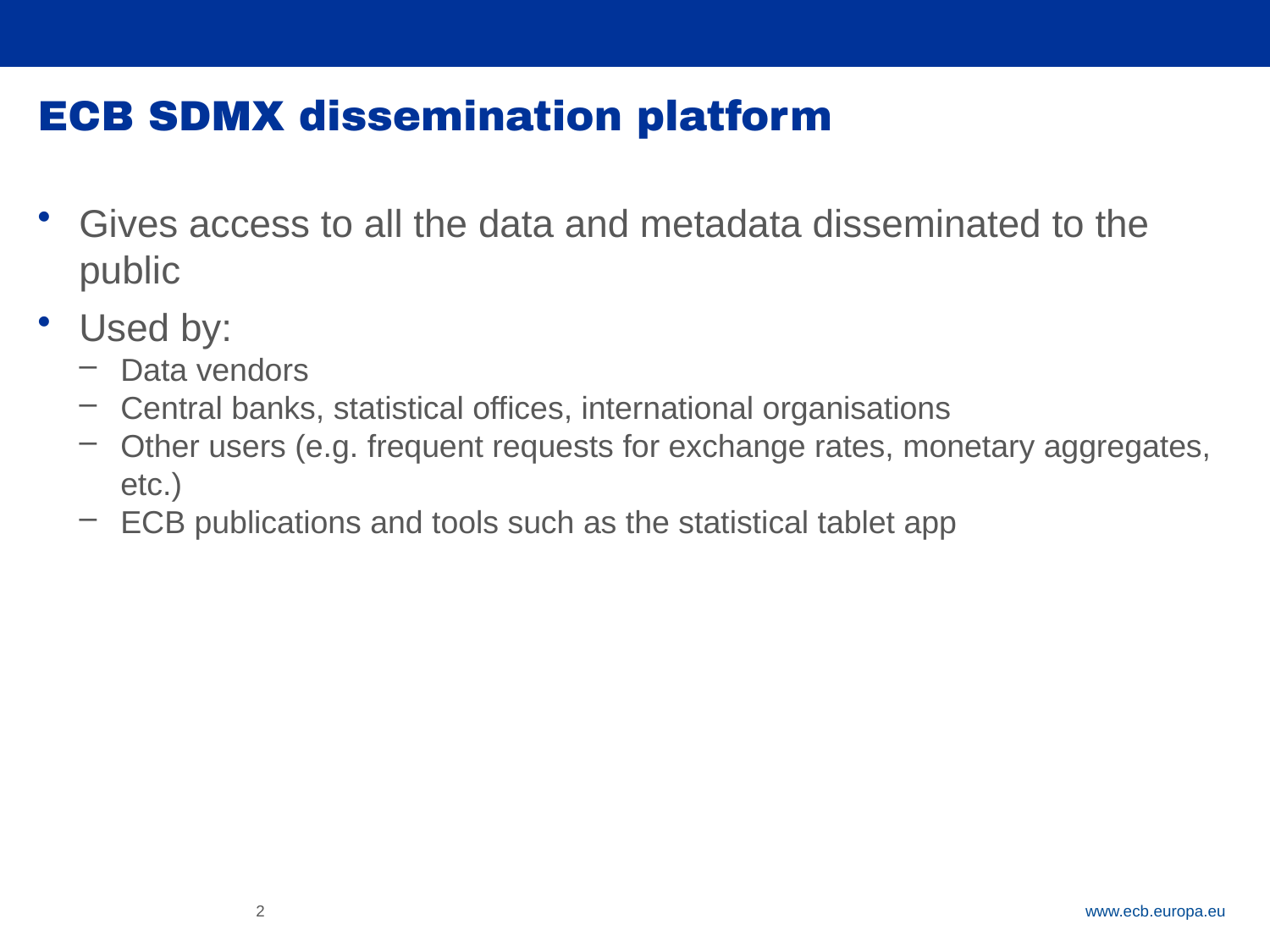

# ECB SDMX dissemination platform
Gives access to all the data and metadata disseminated to the public
Used by:
Data vendors
Central banks, statistical offices, international organisations
Other users (e.g. frequent requests for exchange rates, monetary aggregates, etc.)
ECB publications and tools such as the statistical tablet app
2